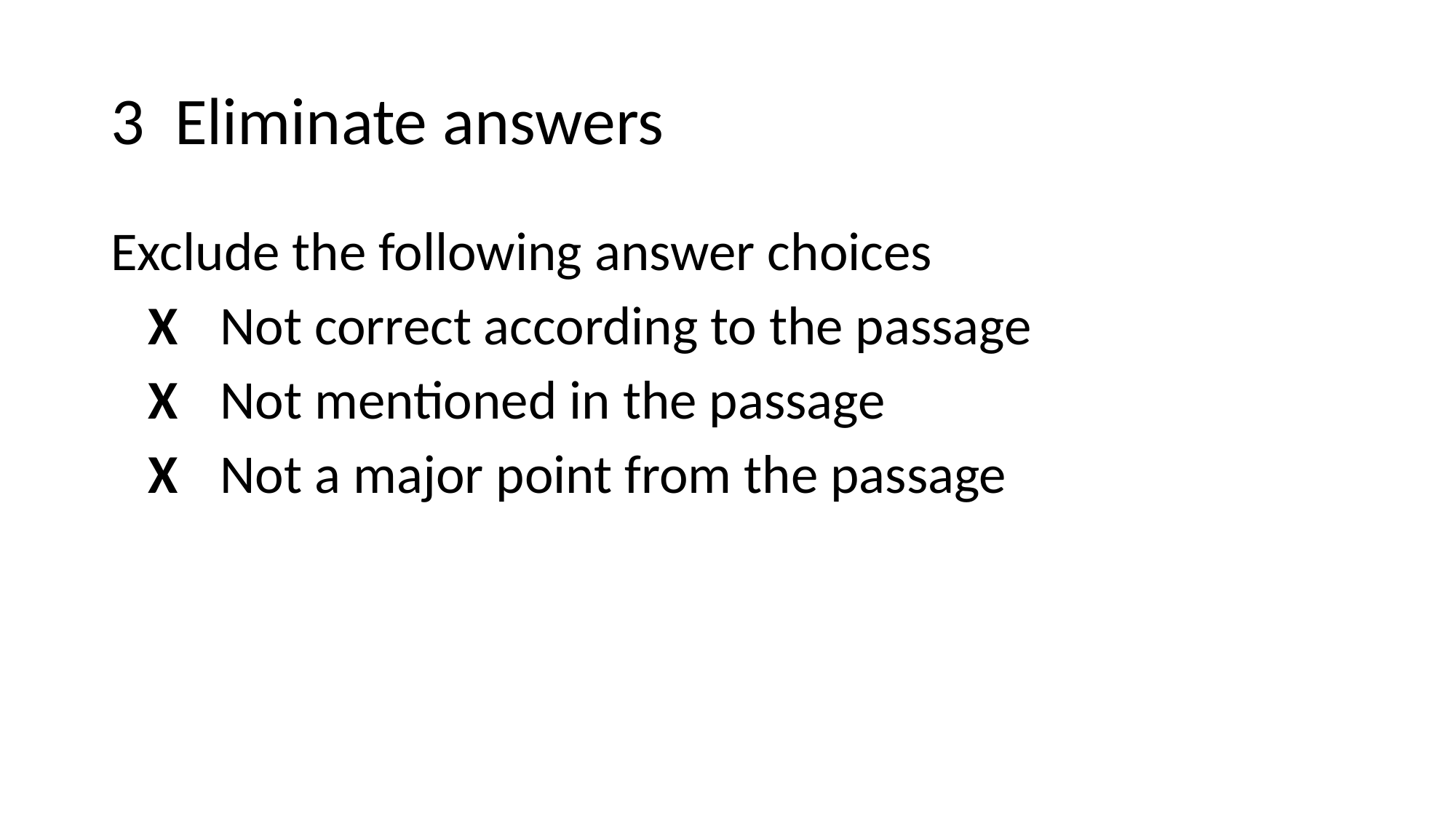

# 3  Eliminate answers
Exclude the following answer choices
   X	Not correct according to the passage
   X 	Not mentioned in the passage
   X	Not a major point from the passage